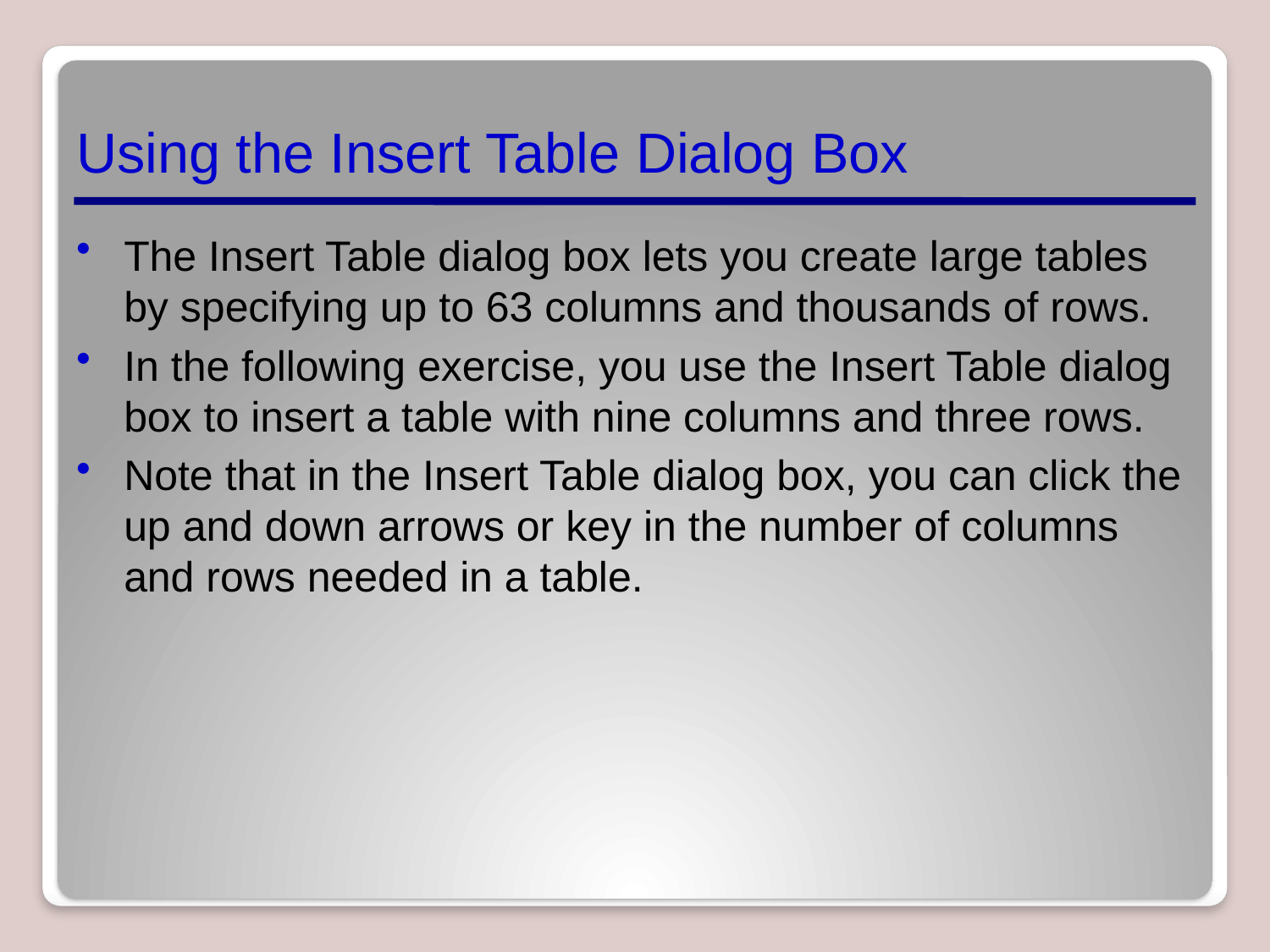

# Using the Insert Table Dialog Box
The Insert Table dialog box lets you create large tables by specifying up to 63 columns and thousands of rows.
In the following exercise, you use the Insert Table dialog box to insert a table with nine columns and three rows.
Note that in the Insert Table dialog box, you can click the up and down arrows or key in the number of columns and rows needed in a table.